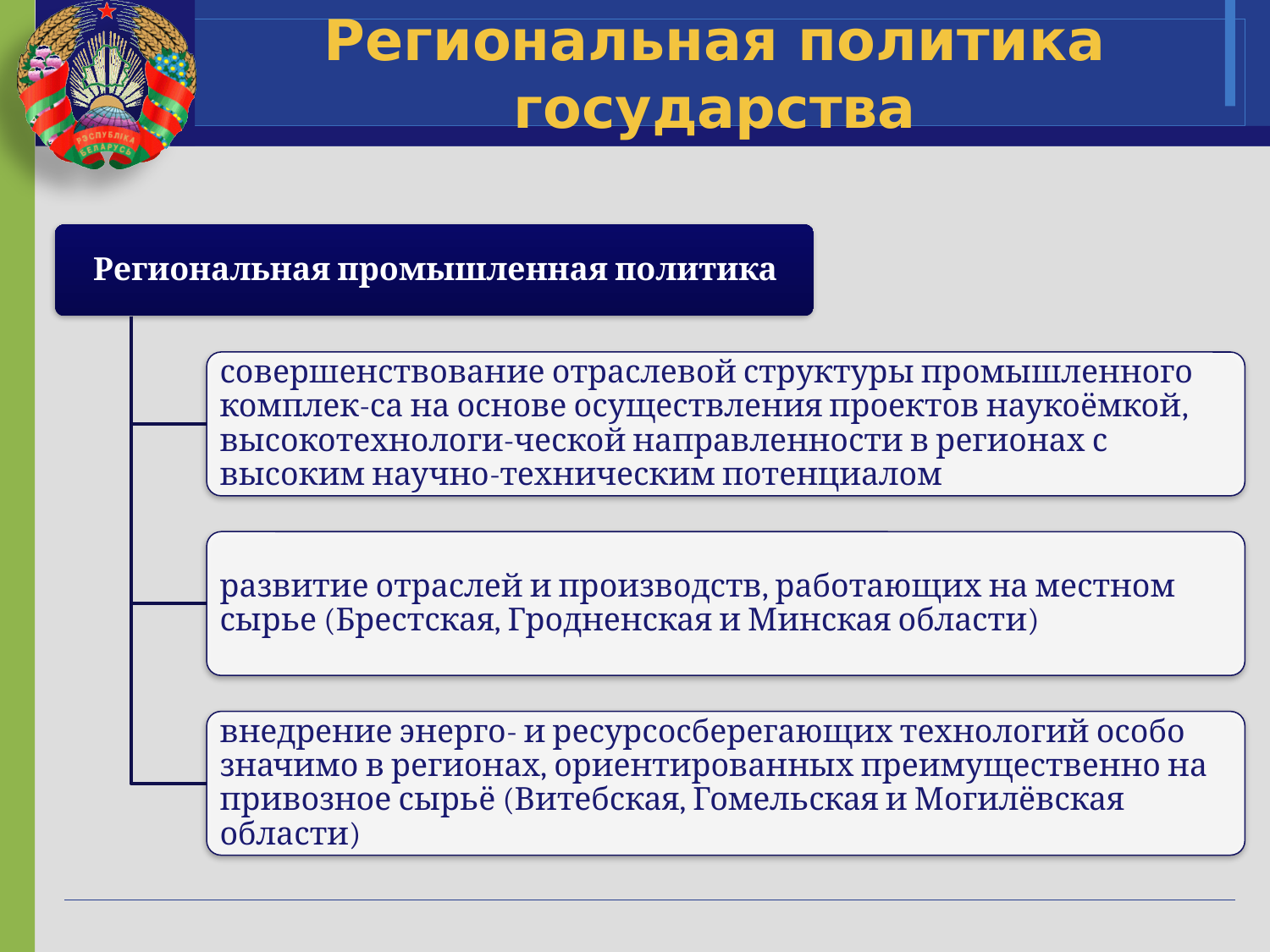

# Региональная политика государства
Региональная промышленная политика
совершенствование отраслевой структуры промышленного комплек-са на основе осуществления проектов наукоёмкой, высокотехнологи-ческой направленности в регионах с высоким научно-техническим потенциалом
развитие отраслей и производств, работающих на местном сырье (Брестская, Гродненская и Минская области)
внедрение энерго- и ресурсосберегающих технологий особо значимо в регионах, ориентированных преимущественно на привозное сырьё (Витебская, Гомельская и Могилёвская области)